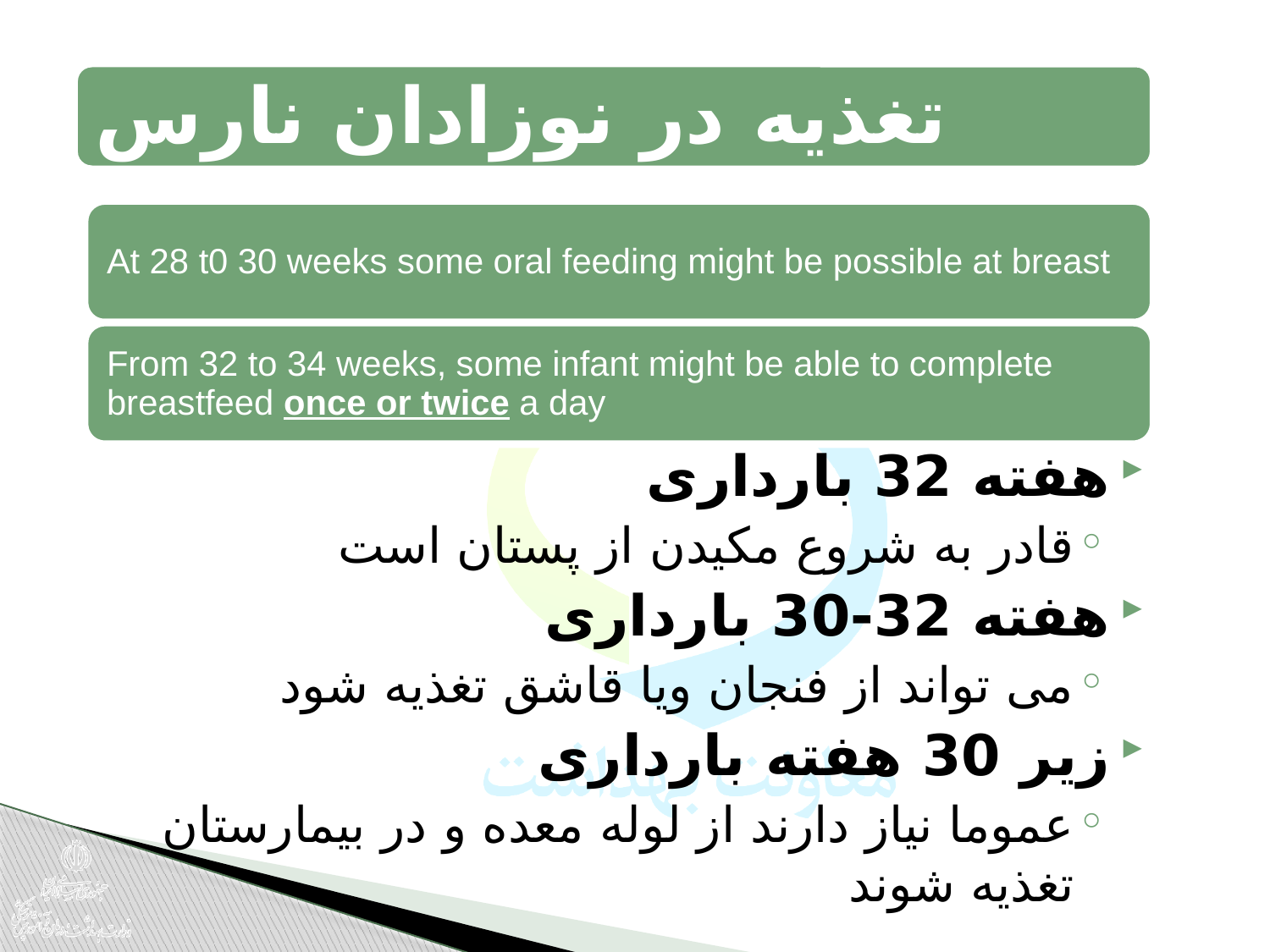

تغذيه در نوزادان نارس
At 28 t0 30 weeks some oral feeding might be possible at breast
From 32 to 34 weeks, some infant might be able to complete breastfeed once or twice a day
هفته 32 بارداری
قادر به شروع مکیدن از پستان است
هفته 32-30 بارداری
می تواند از فنجان ویا قاشق تغذیه شود
زیر 30 هفته بارداری
عموما نیاز دارند از لوله معده و در بیمارستان تغذیه شوند